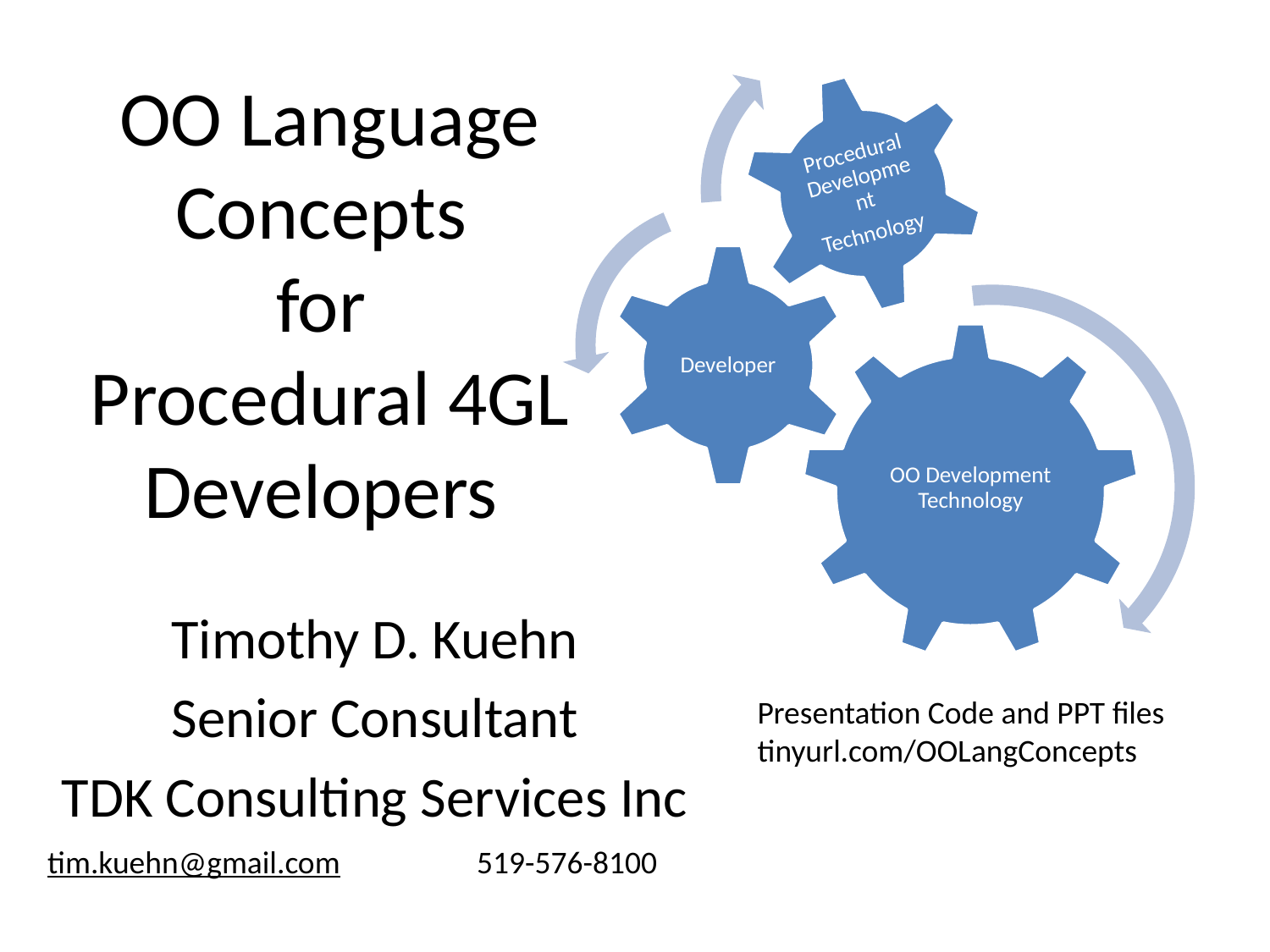

OO Development Technology
Developer
Procedural Development
Technology
# OO Language Concepts for Procedural 4GL Developers
Timothy D. Kuehn
Senior Consultant
TDK Consulting Services Inc
Presentation Code and PPT files tinyurl.com/OOLangConcepts

tim.kuehn@gmail.com                   519-576-8100